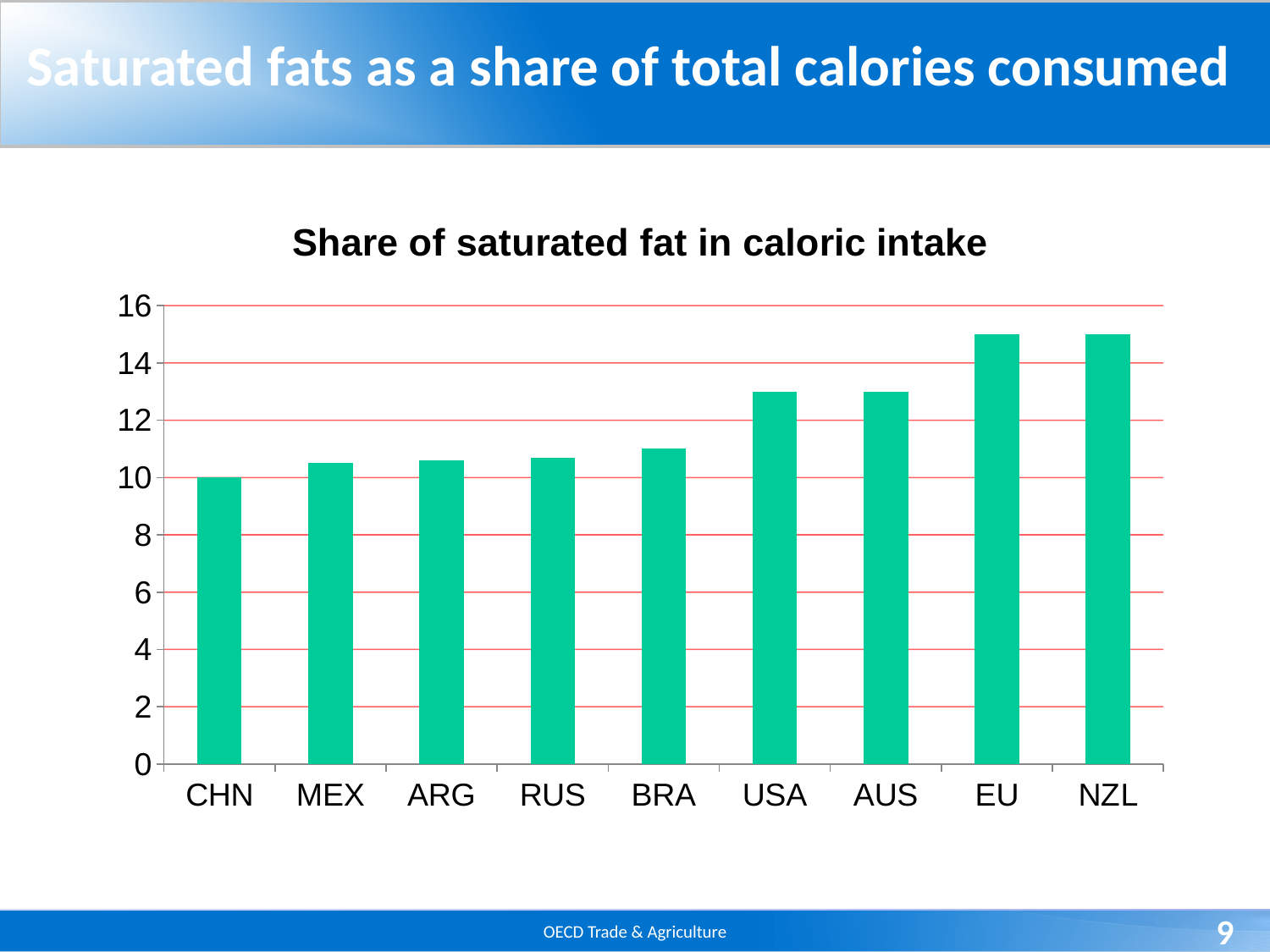

# Saturated fats as a share of total calories consumed

### Chart: Share of saturated fat in caloric intake

| Category | Share of saturated fat in total calories intake |
|---|---|
| CHN | 10.0 |
| MEX | 10.5 |
| ARG | 10.6 |
| RUS | 10.7 |
| BRA | 11.0 |
| USA | 13.0 |
| AUS | 13.0 |
| EU | 15.0 |
| NZL | 15.0 |